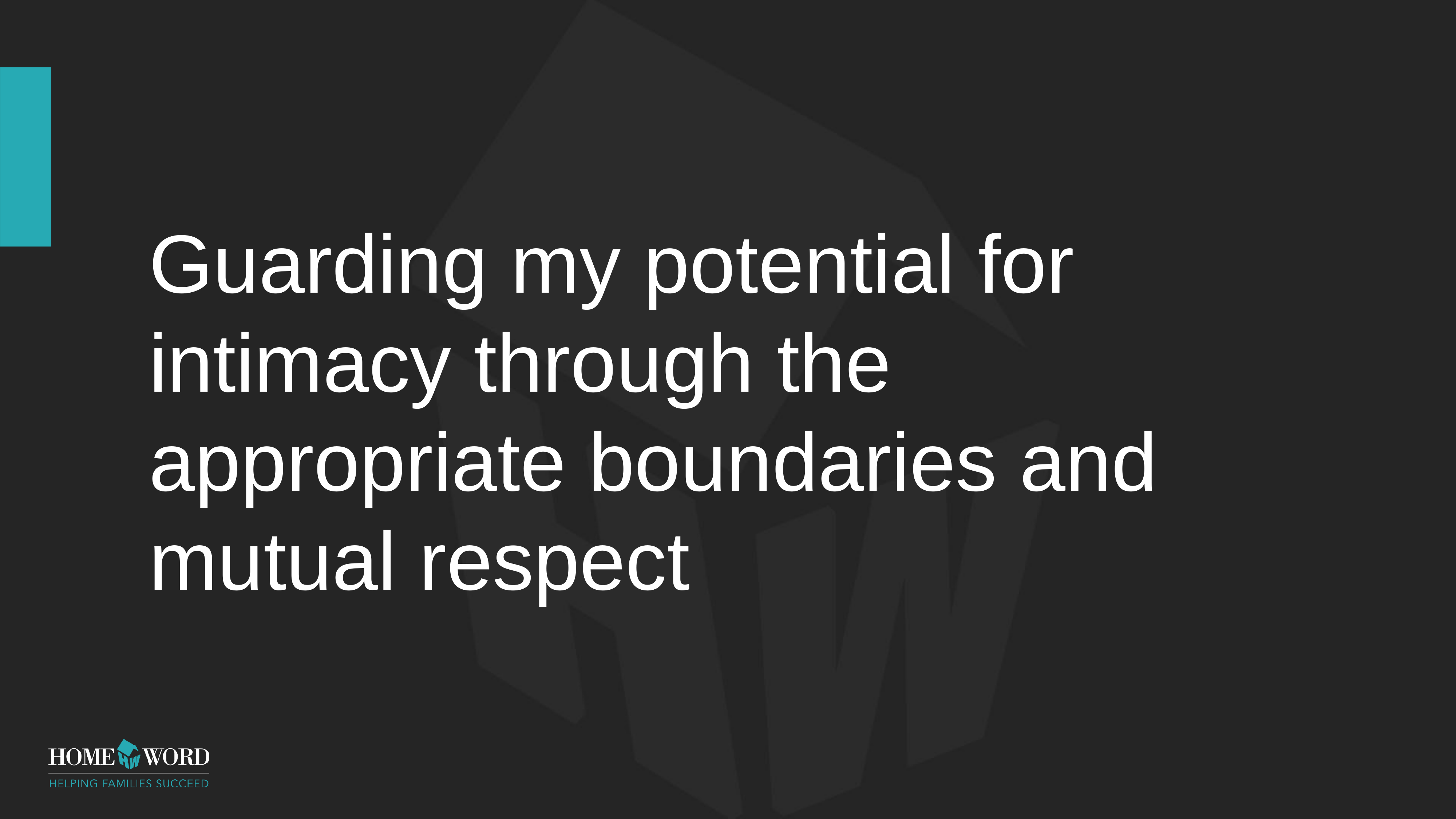

# Guarding my potential for intimacy through the appropriate boundaries and mutual respect